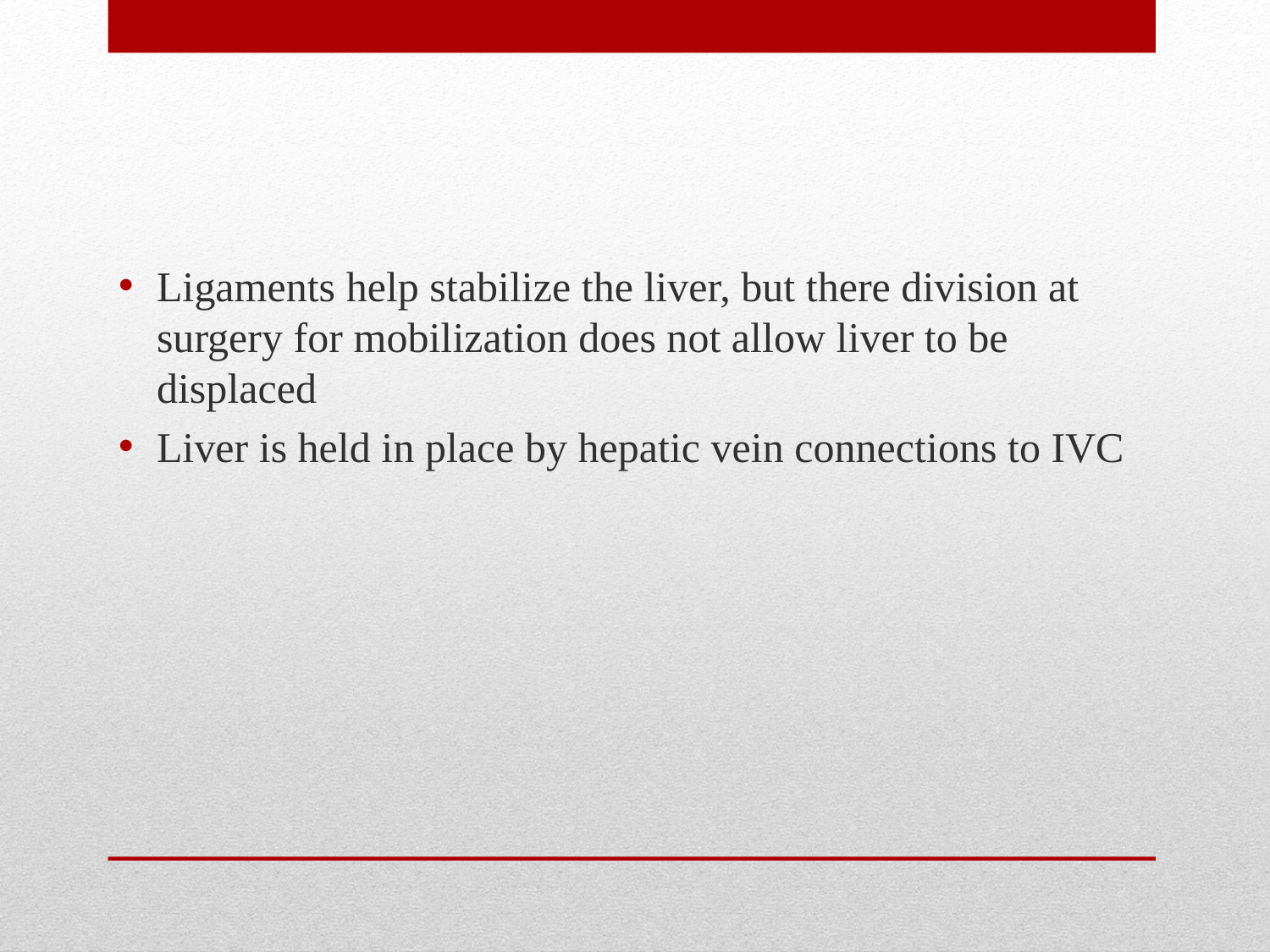

Ligaments help stabilize the liver, but there division at surgery for mobilization does not allow liver to be displaced
Liver is held in place by hepatic vein connections to IVC
#